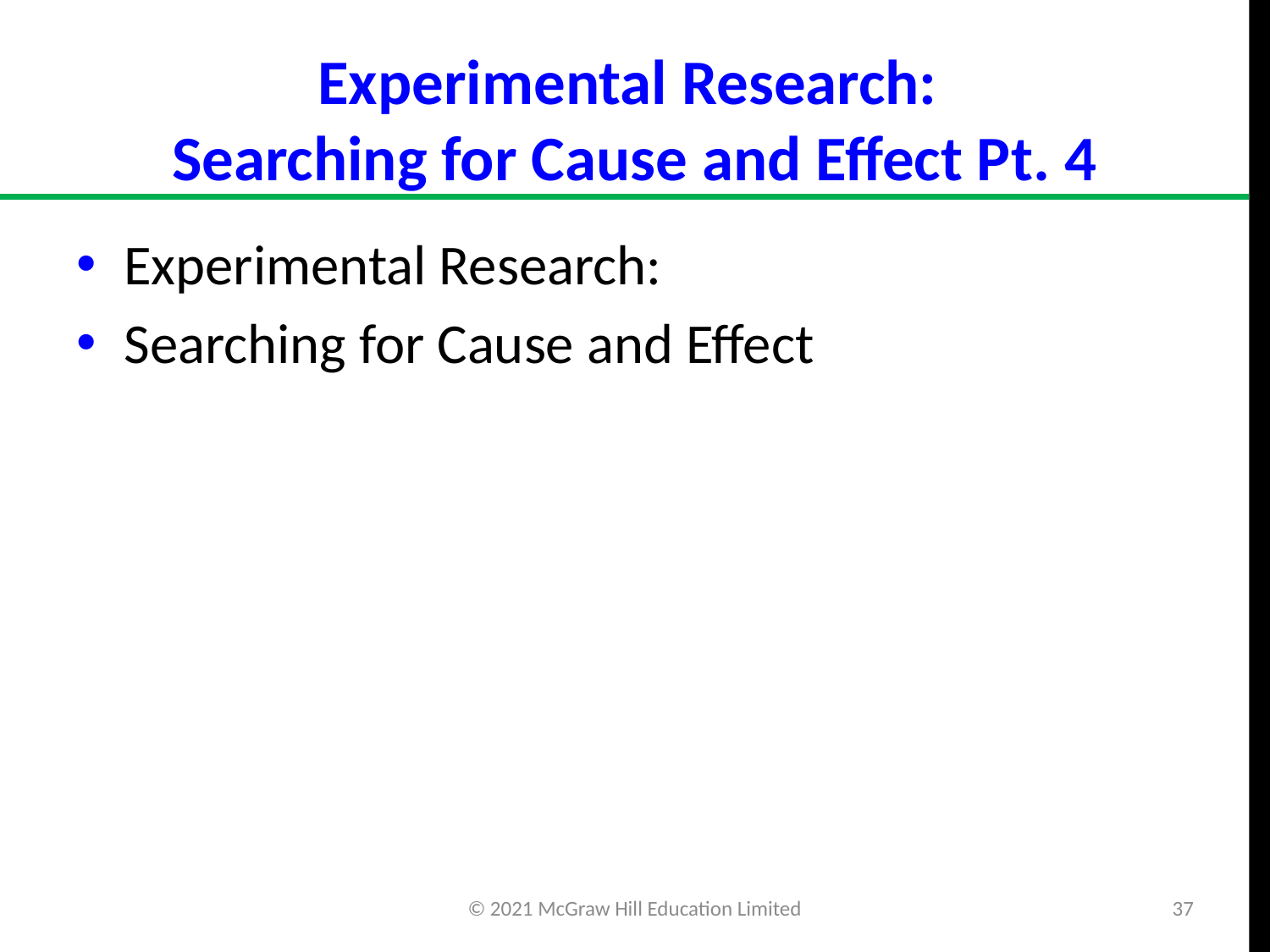

# Experimental Research: Searching for Cause and Effect Pt. 4
Experimental Research:
Searching for Cause and Effect

© 2021 McGraw Hill Education Limited
37